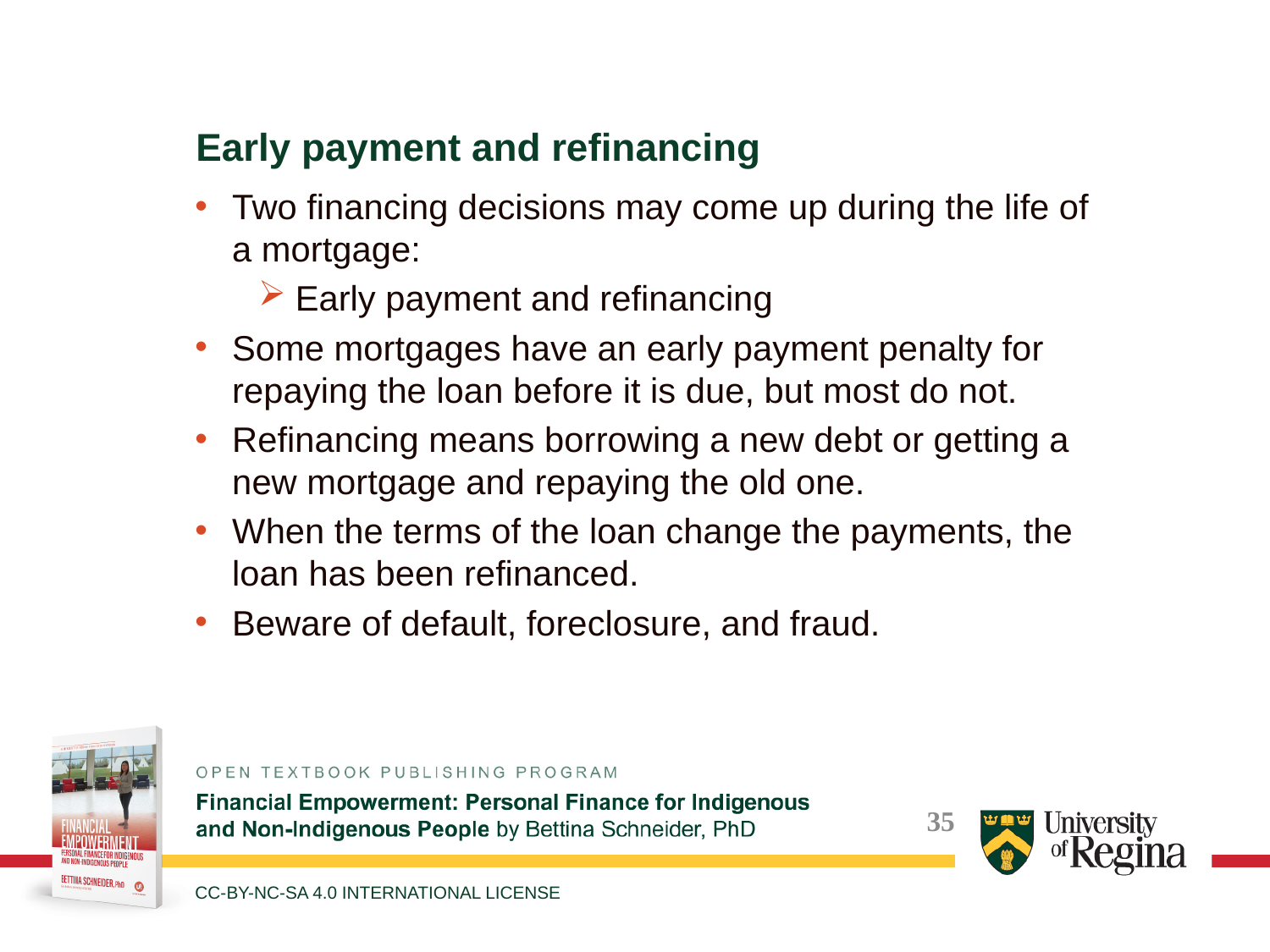

Early payment and refinancing
Two financing decisions may come up during the life of a mortgage:
Early payment and refinancing
Some mortgages have an early payment penalty for repaying the loan before it is due, but most do not.
Refinancing means borrowing a new debt or getting a new mortgage and repaying the old one.
When the terms of the loan change the payments, the loan has been refinanced.
Beware of default, foreclosure, and fraud.

CC-BY-NC-SA 4.0 INTERNATIONAL LICENSE